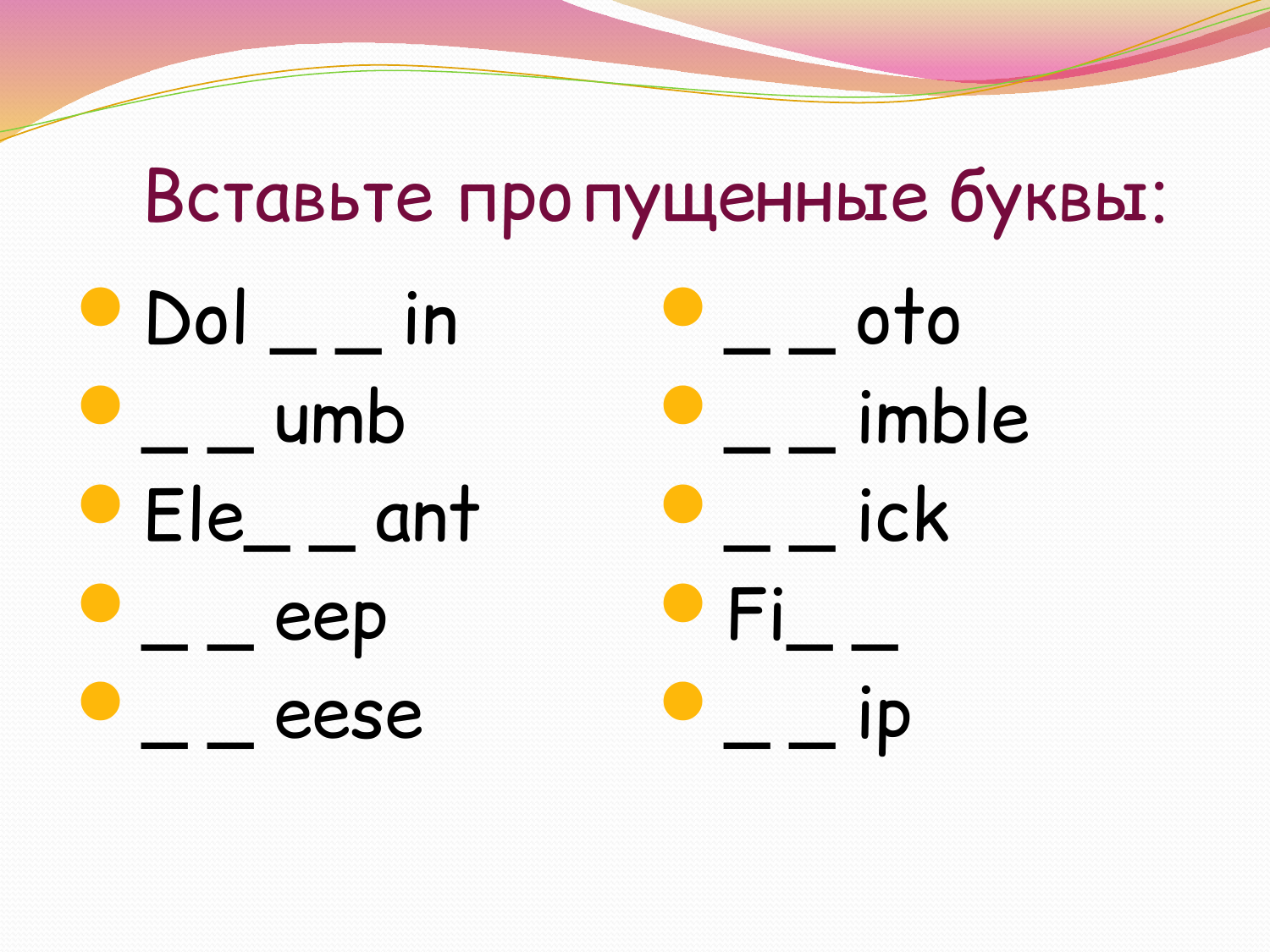

# Вставьте пропущенные буквы:
Dol _ _ in
_ _ umb
Ele_ _ ant
_ _ eep
_ _ eese

_ _ oto
_ _ imble
_ _ ick
Fi_ _
_ _ ip